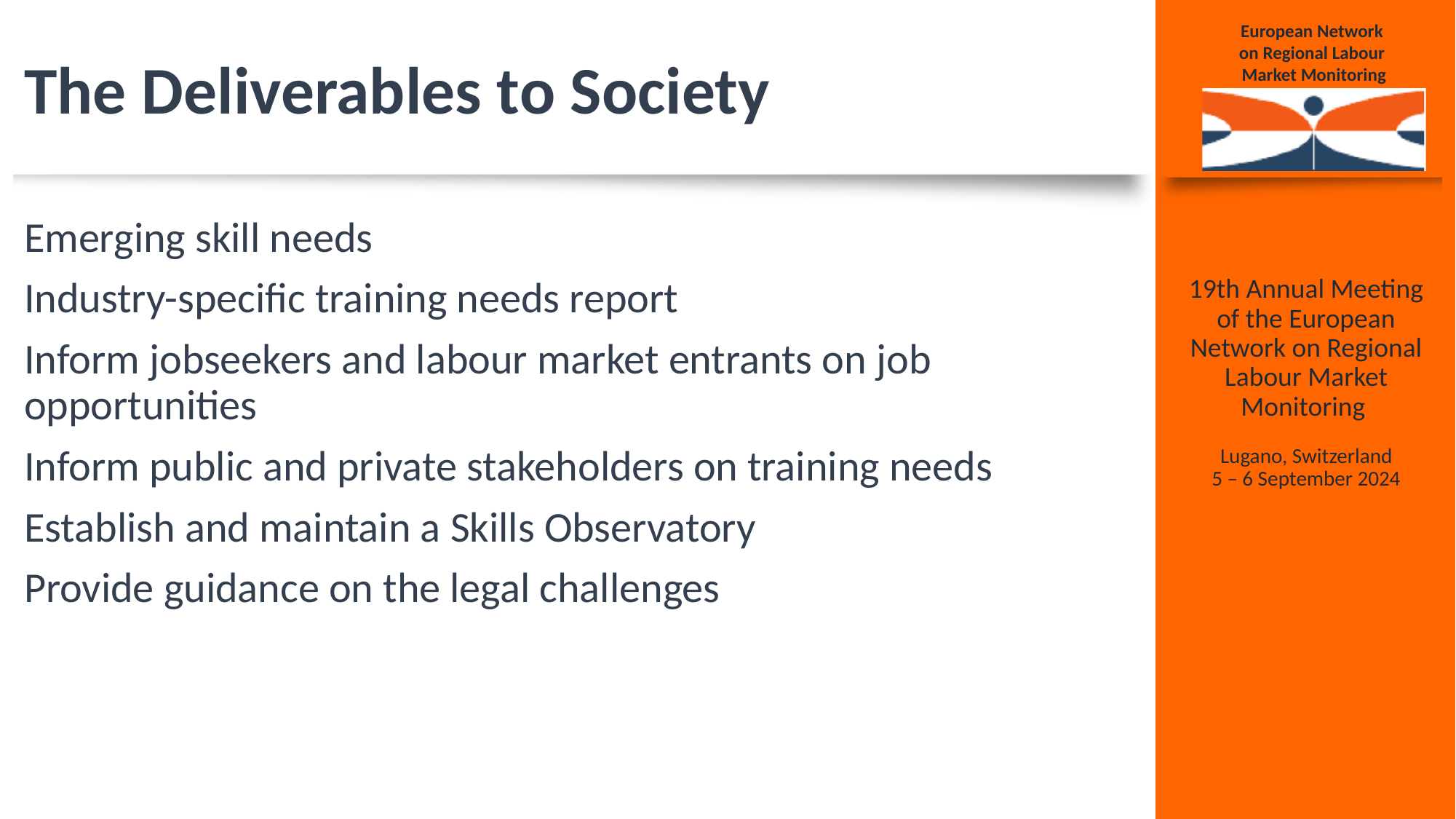

# The Deliverables to Society
Emerging skill needs
Industry-specific training needs report
Inform jobseekers and labour market entrants on job opportunities
Inform public and private stakeholders on training needs
Establish and maintain a Skills Observatory
Provide guidance on the legal challenges